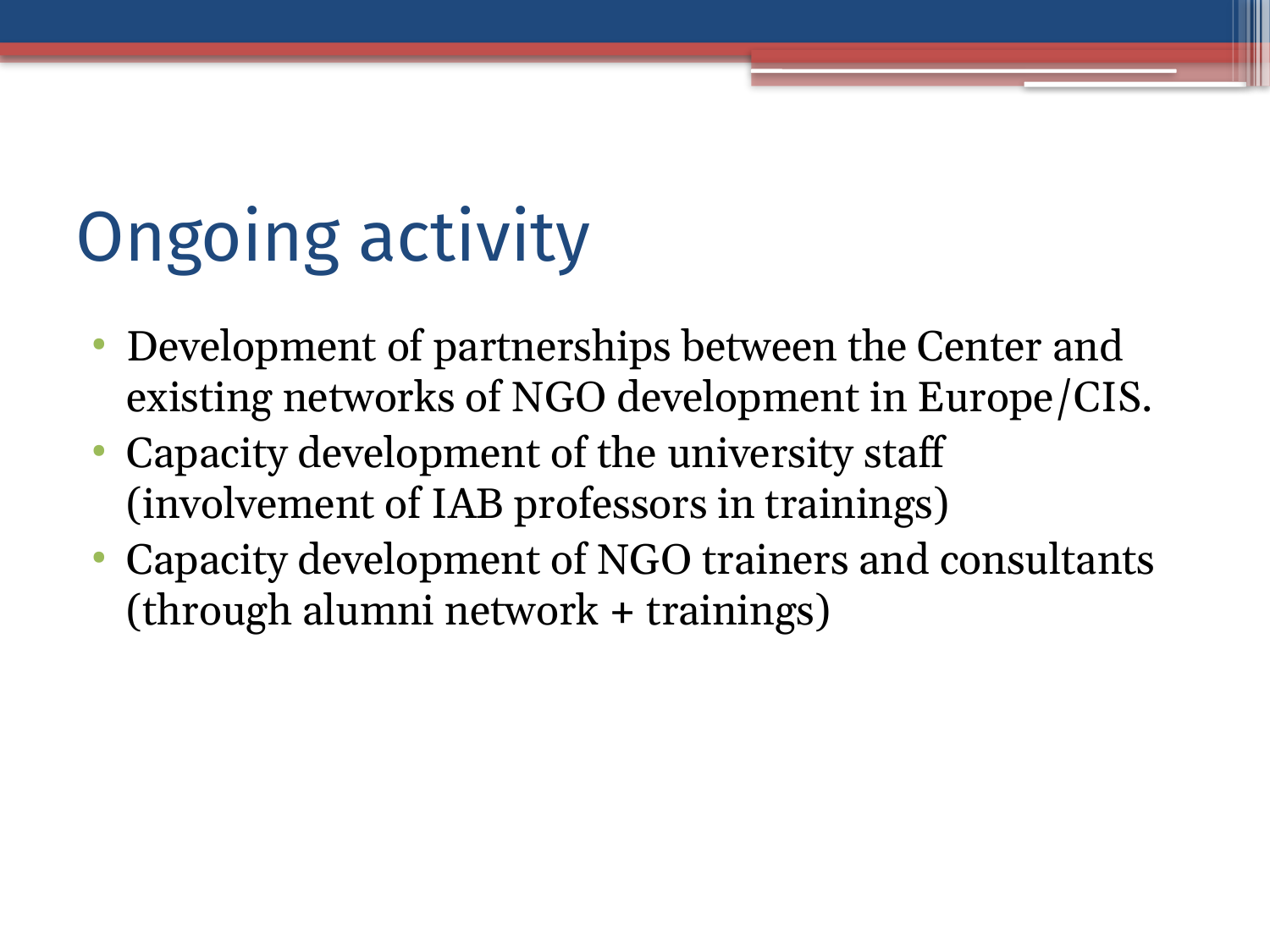

# Ongoing activity
Development of partnerships between the Center and existing networks of NGO development in Europe/CIS.
Capacity development of the university staff (involvement of IAB professors in trainings)
Capacity development of NGO trainers and consultants (through alumni network + trainings)